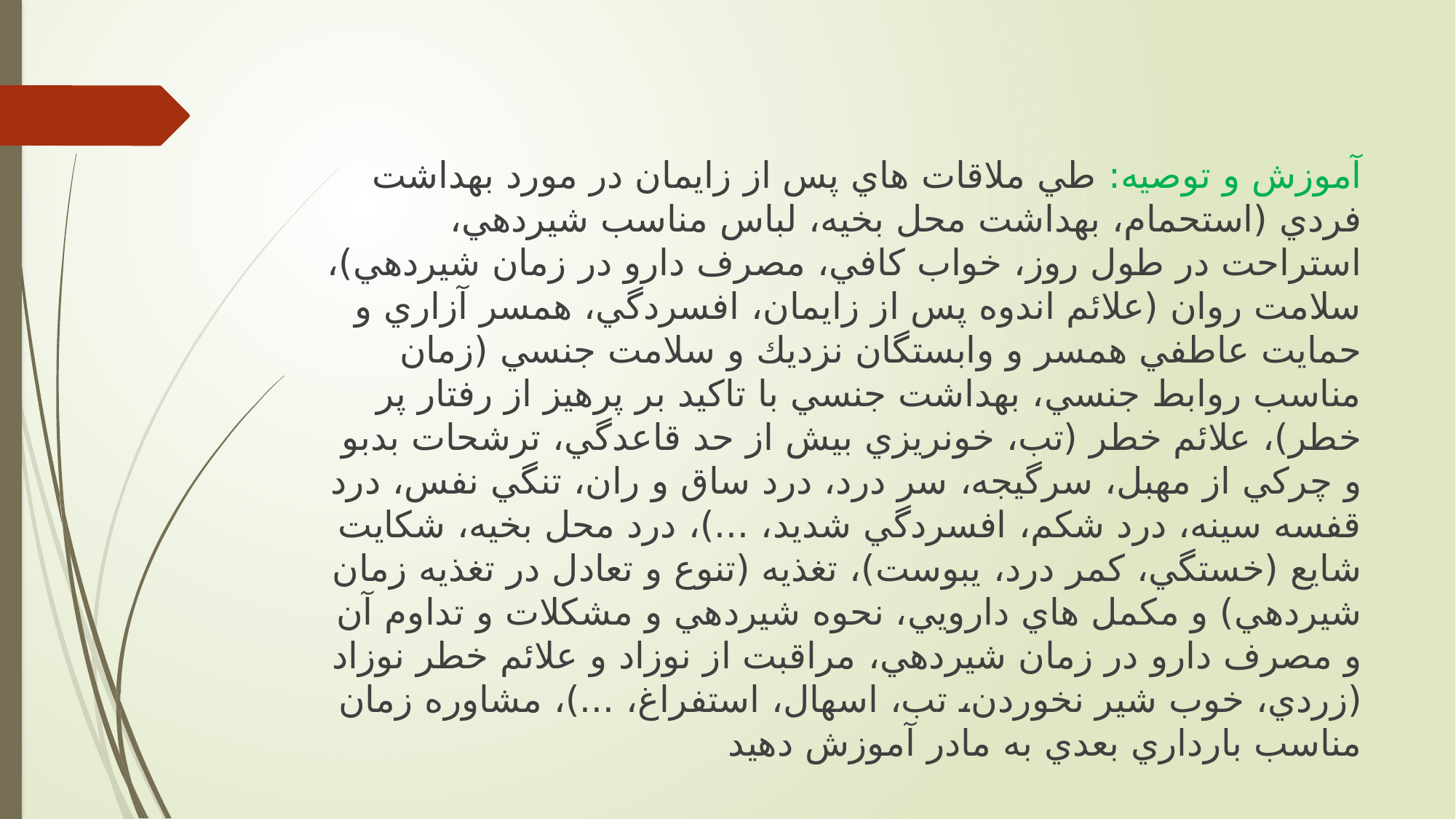

آموزش و توصیه: طي ملاقات هاي پس از زايمان در مورد بهداشت فردي (استحمام، بهداشت محل بخیه، لباس مناسب شیردهي، استراحت در طول روز، خواب کافي، مصرف دارو در زمان شیردهي)، سلامت روان (علائم اندوه پس از زايمان، افسردگي، همسر آزاري و حمايت عاطفي همسر و وابستگان نزديك و سلامت جنسي (زمان مناسب روابط جنسي، بهداشت جنسي با تاکید بر پرهیز از رفتار پر خطر)، علائم خطر (تب، خونريزي بیش از حد قاعدگي، ترشحات بدبو و چرکي از مهبل، سرگیجه، سر درد، درد ساق و ران، تنگي نفس، درد قفسه سینه، درد شکم، افسردگي شديد، ...)، درد محل بخیه، شکايت شايع (خستگي، کمر درد، يبوست)، تغذيه (تنوع و تعادل در تغذيه زمان شیردهي) و مکمل هاي دارويي، نحوه شیردهي و مشکلات و تداوم آن و مصرف دارو در زمان شیردهي، مراقبت از نوزاد و علائم خطر نوزاد (زردي، خوب شیر نخوردن، تب، اسهال، استفراغ، ...)، مشاوره زمان مناسب بارداري بعدي به مادر آموزش دهید